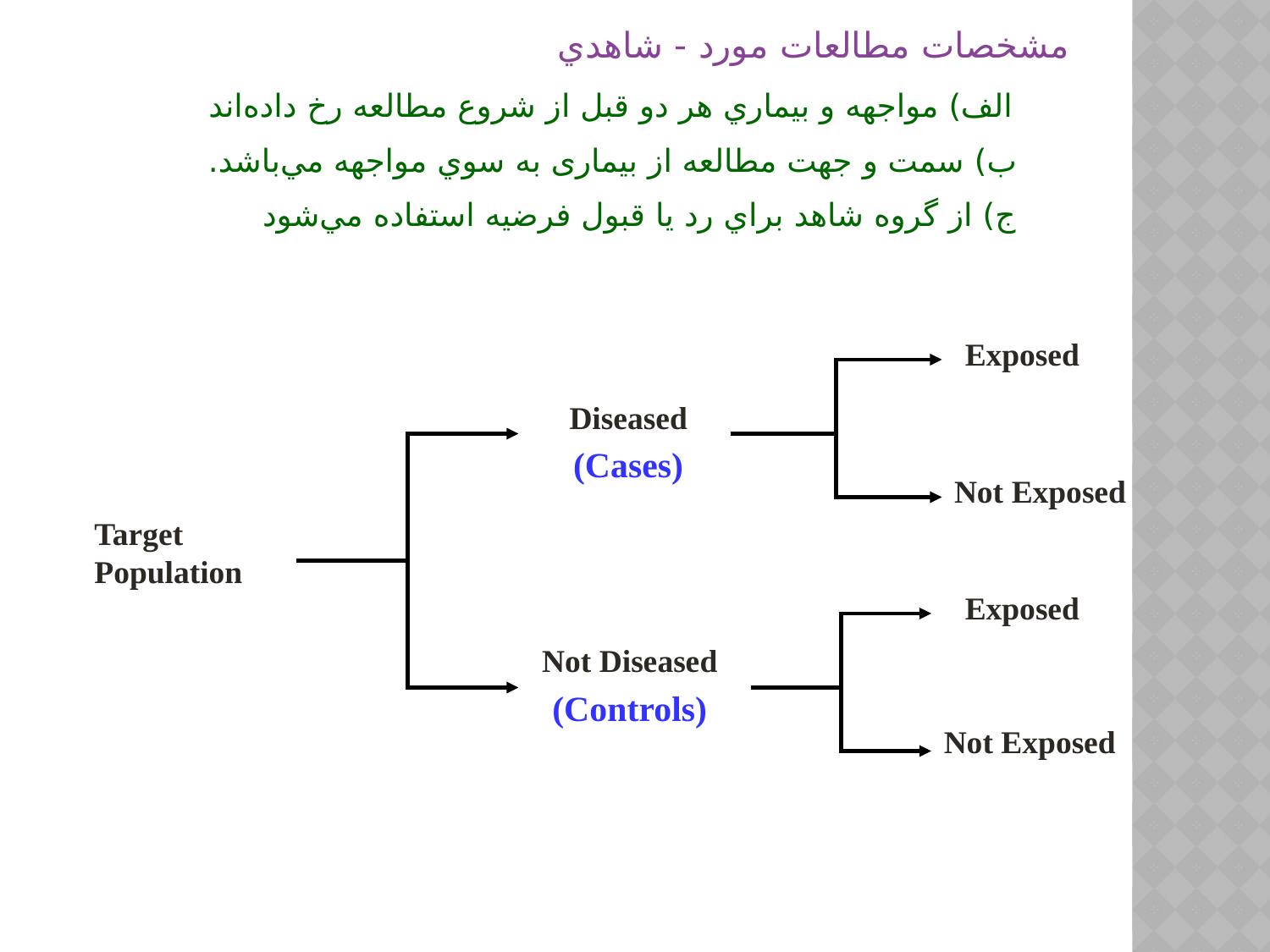

مشخصات مطالعات مورد - شاهدي
      الف) مواجهه و بيماري هر دو قبل از شروع مطالعه رخ داده‌اند
      ب) سمت و جهت مطالعه از بيماری به سوي مواجهه مي‌باشد.
      ج) از گروه شاهد براي رد يا قبول فرضيه استفاده مي‌شود
Exposed
Diseased
(Cases)
Not Exposed
Target Population
Exposed
Not Diseased
(Controls)
Not Exposed